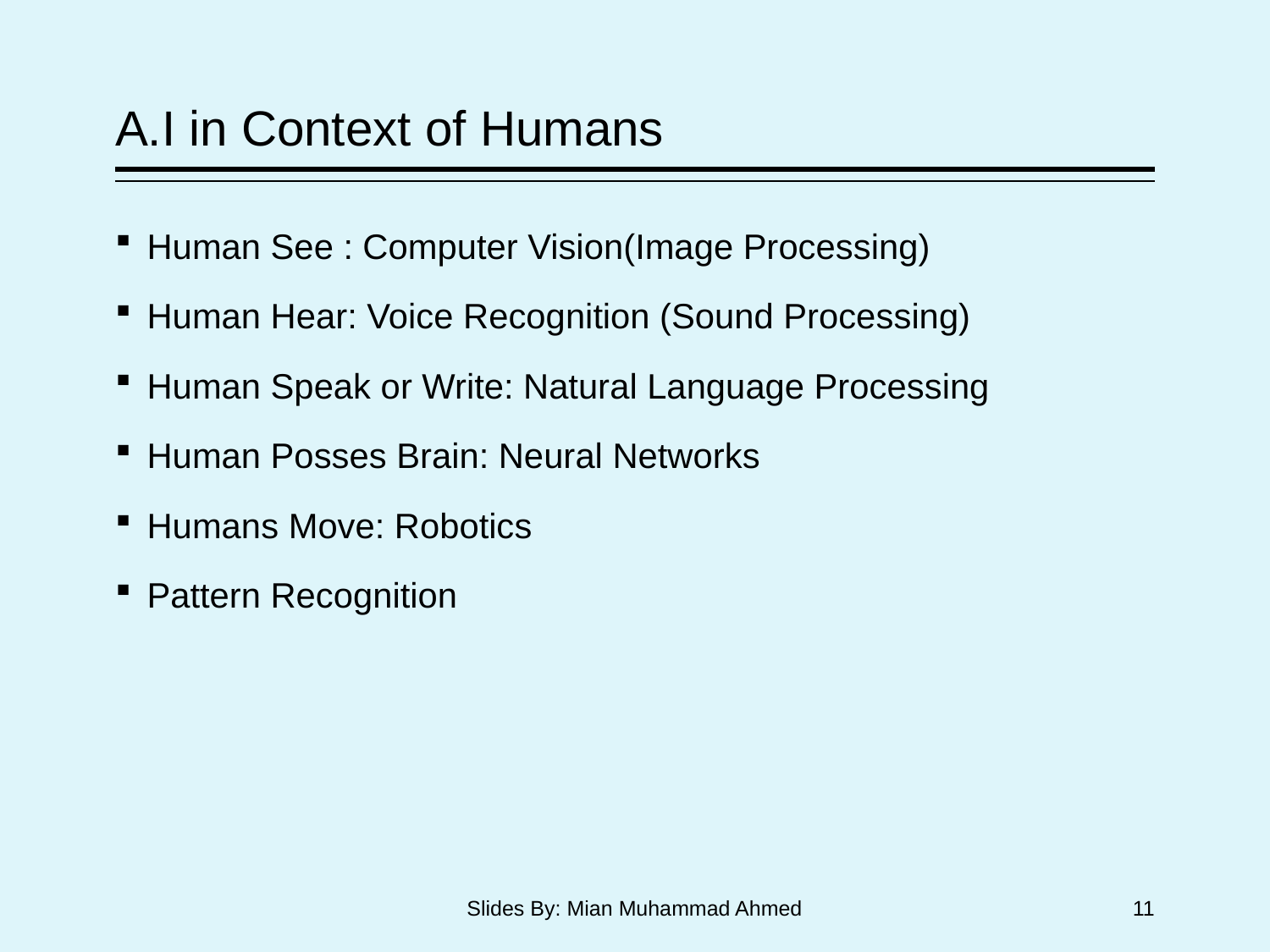

# A.I in Context of Humans
Human See : Computer Vision(Image Processing)
Human Hear: Voice Recognition (Sound Processing)
Human Speak or Write: Natural Language Processing
Human Posses Brain: Neural Networks
Humans Move: Robotics
Pattern Recognition

Slides By: Mian Muhammad Ahmed
11